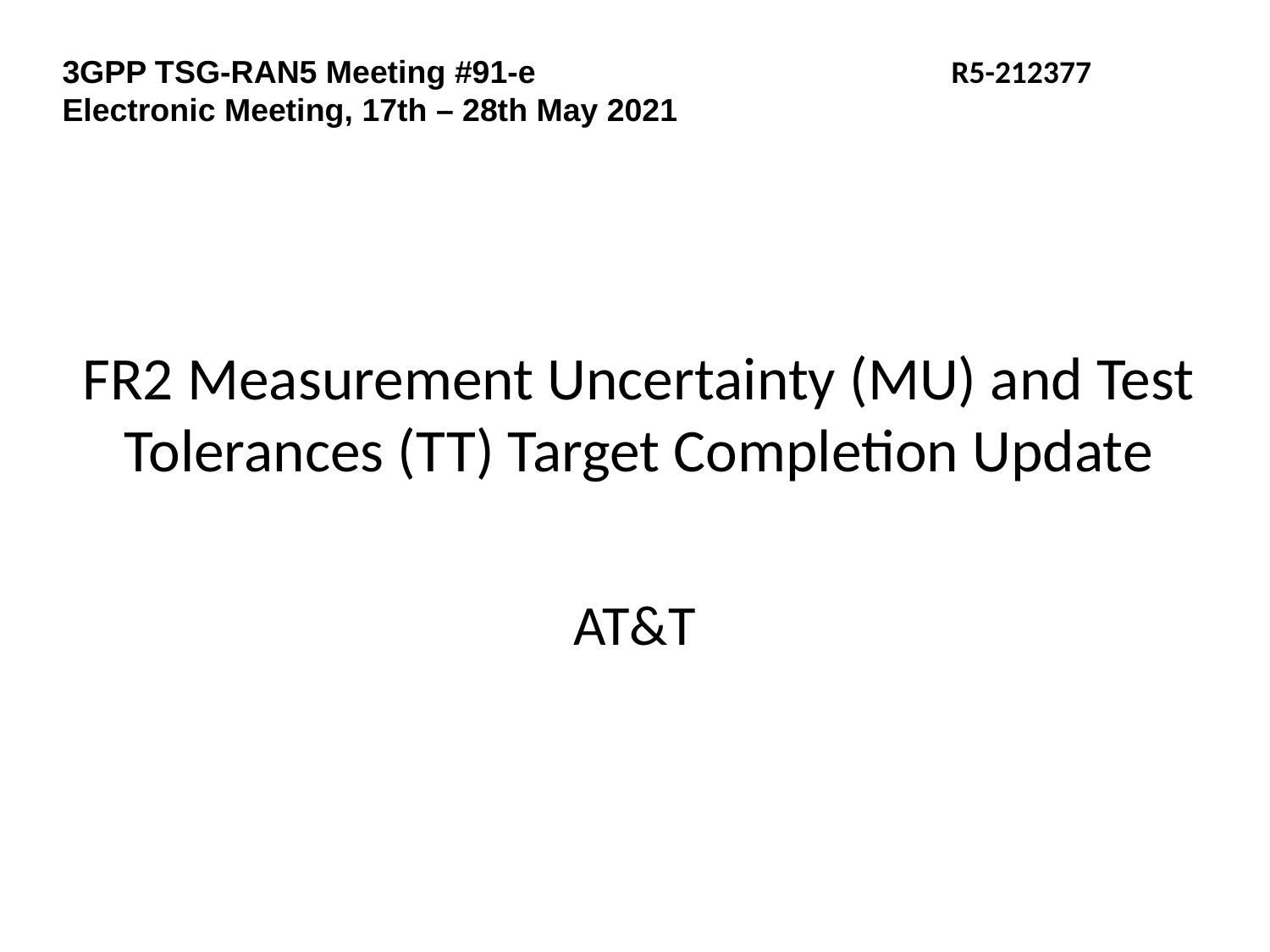

3GPP TSG-RAN5 Meeting #91-e			R5-212377
Electronic Meeting, 17th – 28th May 2021
# FR2 Measurement Uncertainty (MU) and Test Tolerances (TT) Target Completion Update
AT&T